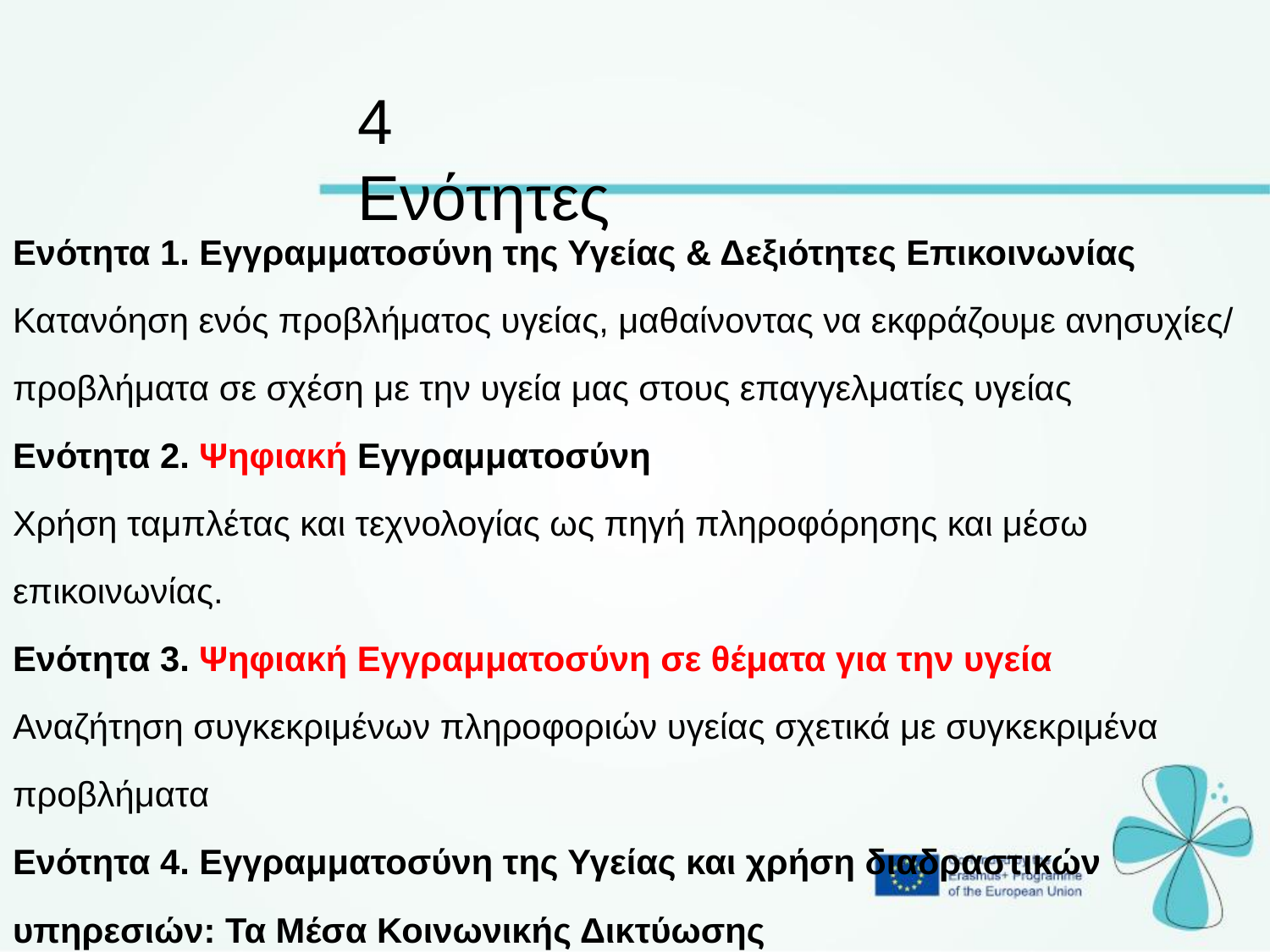

4 Ενότητες
Ενότητα 1. Εγγραμματοσύνη της Υγείας & Δεξιότητες Επικοινωνίας
Κατανόηση ενός προβλήματος υγείας, μαθαίνοντας να εκφράζουμε ανησυχίες/ προβλήματα σε σχέση με την υγεία μας στους επαγγελματίες υγείας
Ενότητα 2. Ψηφιακή Εγγραμματοσύνη
Χρήση ταμπλέτας και τεχνολογίας ως πηγή πληροφόρησης και μέσω επικοινωνίας.
Ενότητα 3. Ψηφιακή Εγγραμματοσύνη σε θέματα για την υγεία
Αναζήτηση συγκεκριμένων πληροφοριών υγείας σχετικά με συγκεκριμένα προβλήματα
Ενότητα 4. Εγγραμματοσύνη της Υγείας και χρήση διαδραστικών υπηρεσιών: Τα Μέσα Κοινωνικής Δικτύωσης
Πρόσβαση και χρήση των μέσων κοινωνικής δικτύωσης και διαδραστικών υπηρεσιών. Εύρεση χρήσιμων πληροφοριών και
υπηρεσιών χρησιμοποιώντας κριτική σκέψη.